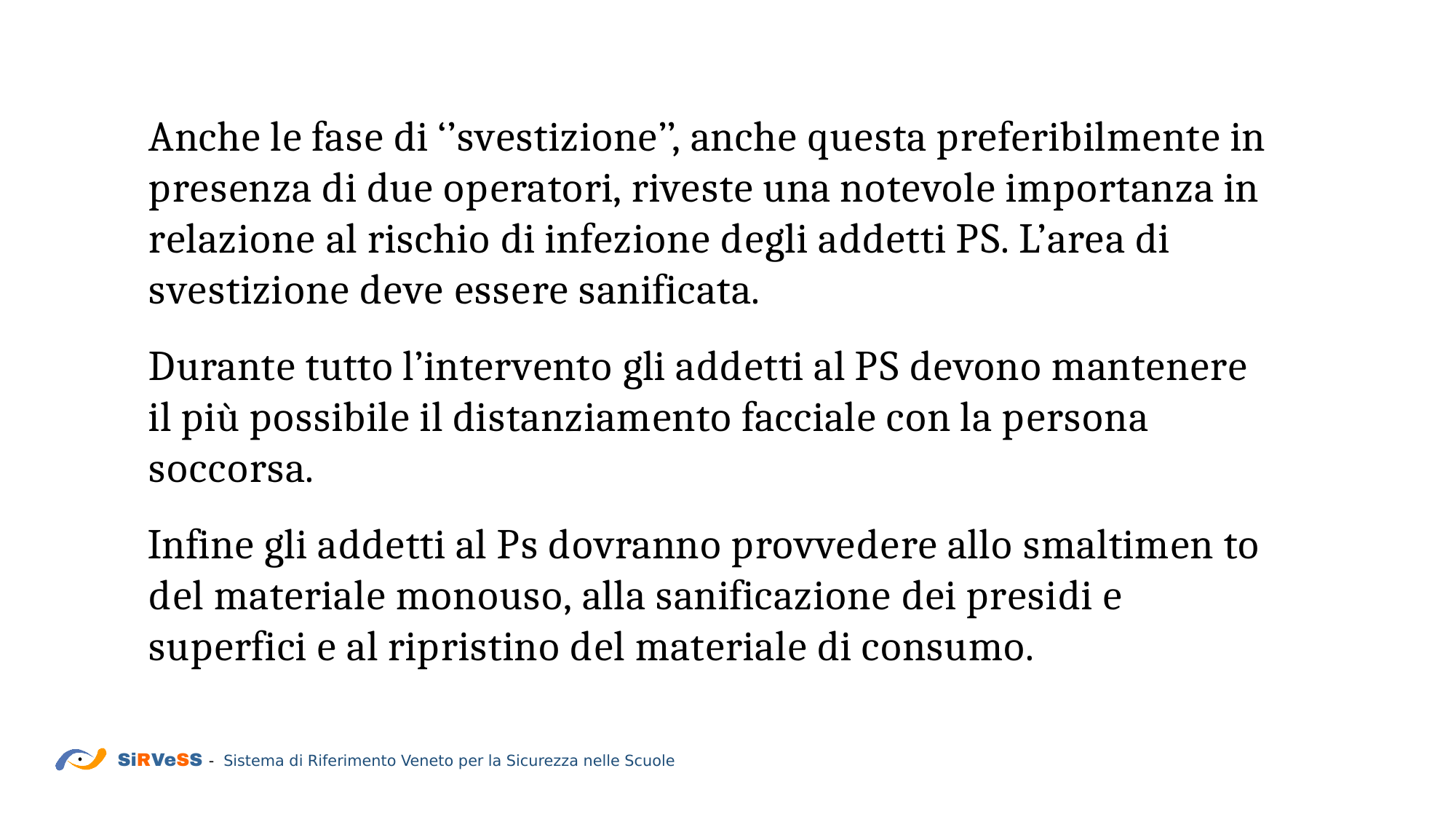

Anche le fase di ‘’svestizione’’, anche questa preferibilmente in presenza di due operatori, riveste una notevole importanza in relazione al rischio di infezione degli addetti PS. L’area di svestizione deve essere sanificata.

Durante tutto l’intervento gli addetti al PS devono mantenere il più possibile il distanziamento facciale con la persona soccorsa.

Infine gli addetti al Ps dovranno provvedere allo smaltimen to del materiale monouso, alla sanificazione dei presidi e superfici e al ripristino del materiale di consumo.